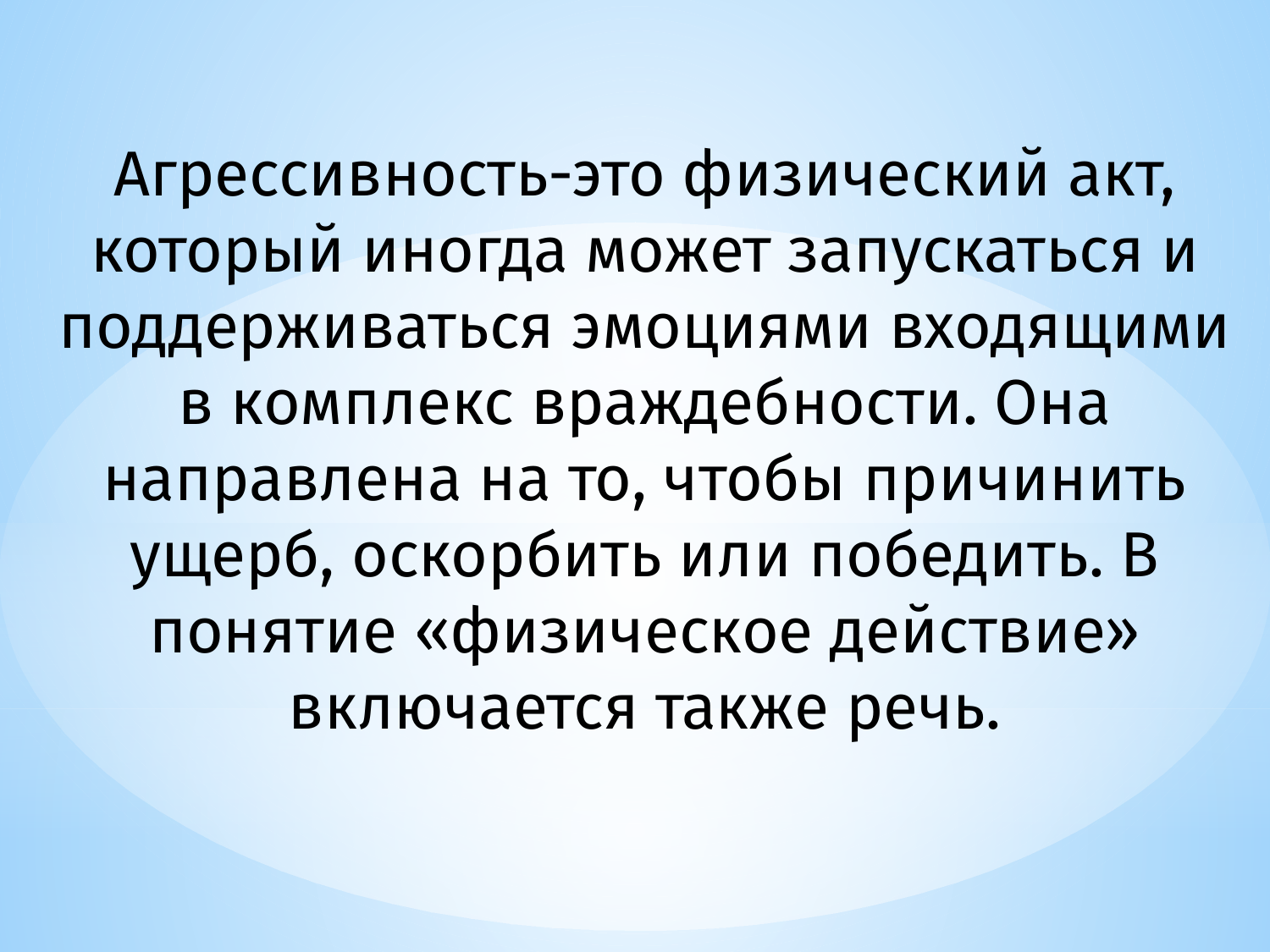

Агрессивность-это физический акт, который иногда может запускаться и поддерживаться эмоциями входящими в комплекс враждебности. Она направлена на то, чтобы причинить ущерб, оскорбить или победить. В понятие «физическое действие» включается также речь.